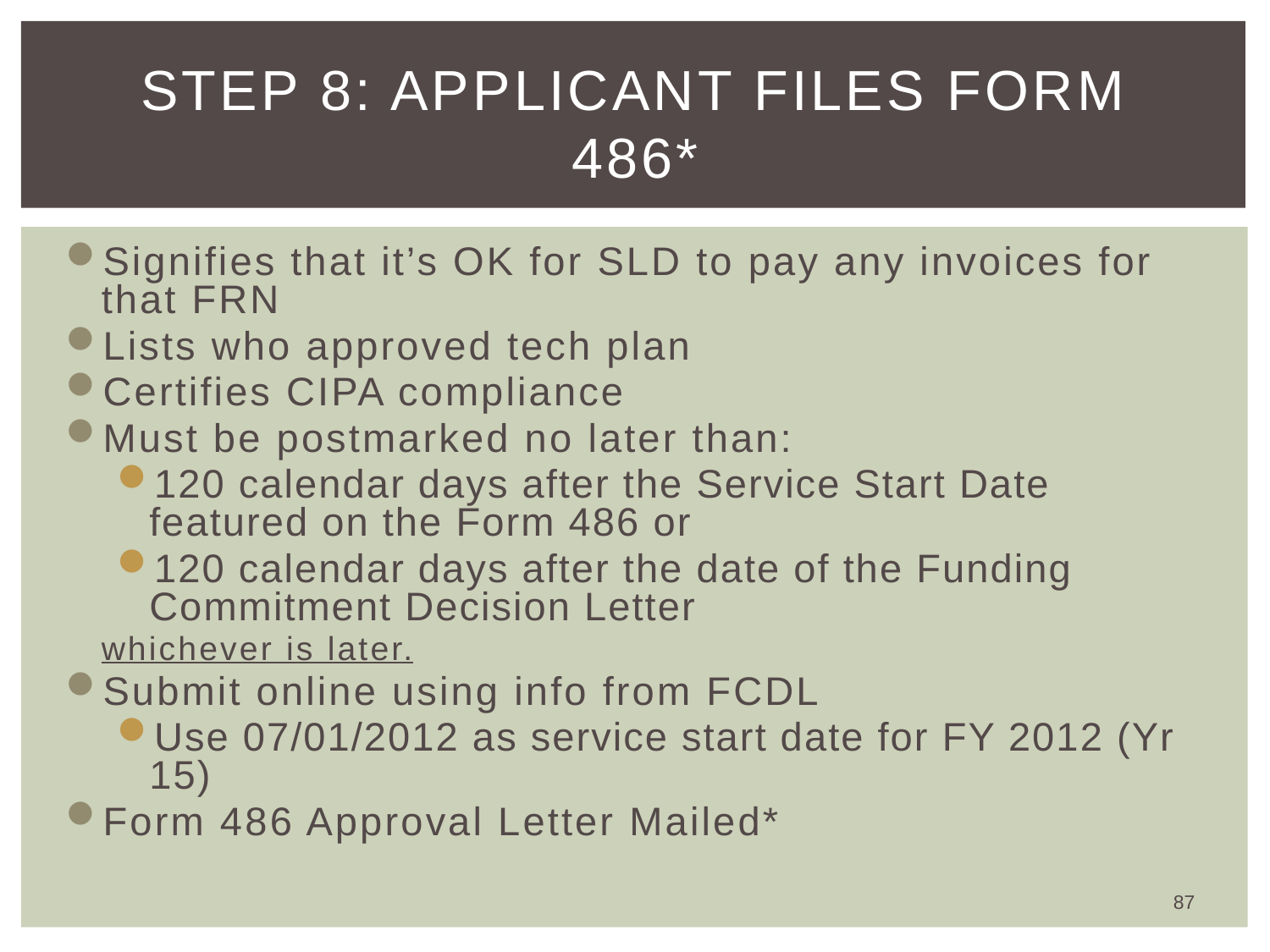

# Step 8: Applicant Files Form 486*
Signifies that it’s OK for SLD to pay any invoices for that FRN
Lists who approved tech plan
Certifies CIPA compliance
Must be postmarked no later than:
120 calendar days after the Service Start Date featured on the Form 486 or
120 calendar days after the date of the Funding Commitment Decision Letter
		whichever is later.
Submit online using info from FCDL
Use 07/01/2012 as service start date for FY 2012 (Yr 15)
Form 486 Approval Letter Mailed*

87